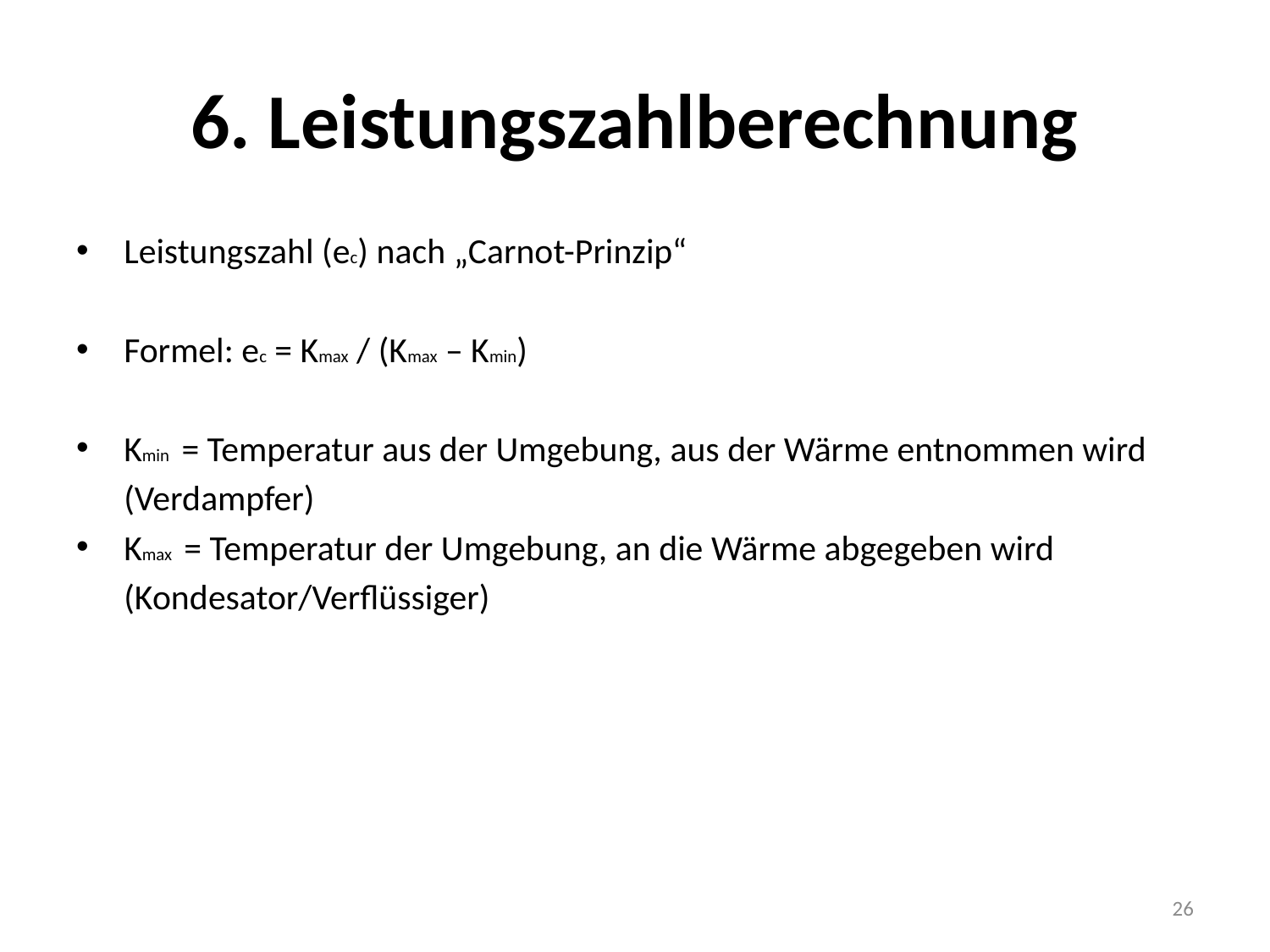

# 6. Leistungszahlberechnung
Leistungszahl (ec) nach „Carnot-Prinzip“

Formel: ec = Kmax / (Kmax – Kmin)

Kmin  = Temperatur aus der Umgebung, aus der Wärme entnommen wird
	(Verdampfer)
Kmax  = Temperatur der Umgebung, an die Wärme abgegeben wird
	(Kondesator/Verflüssiger)

26